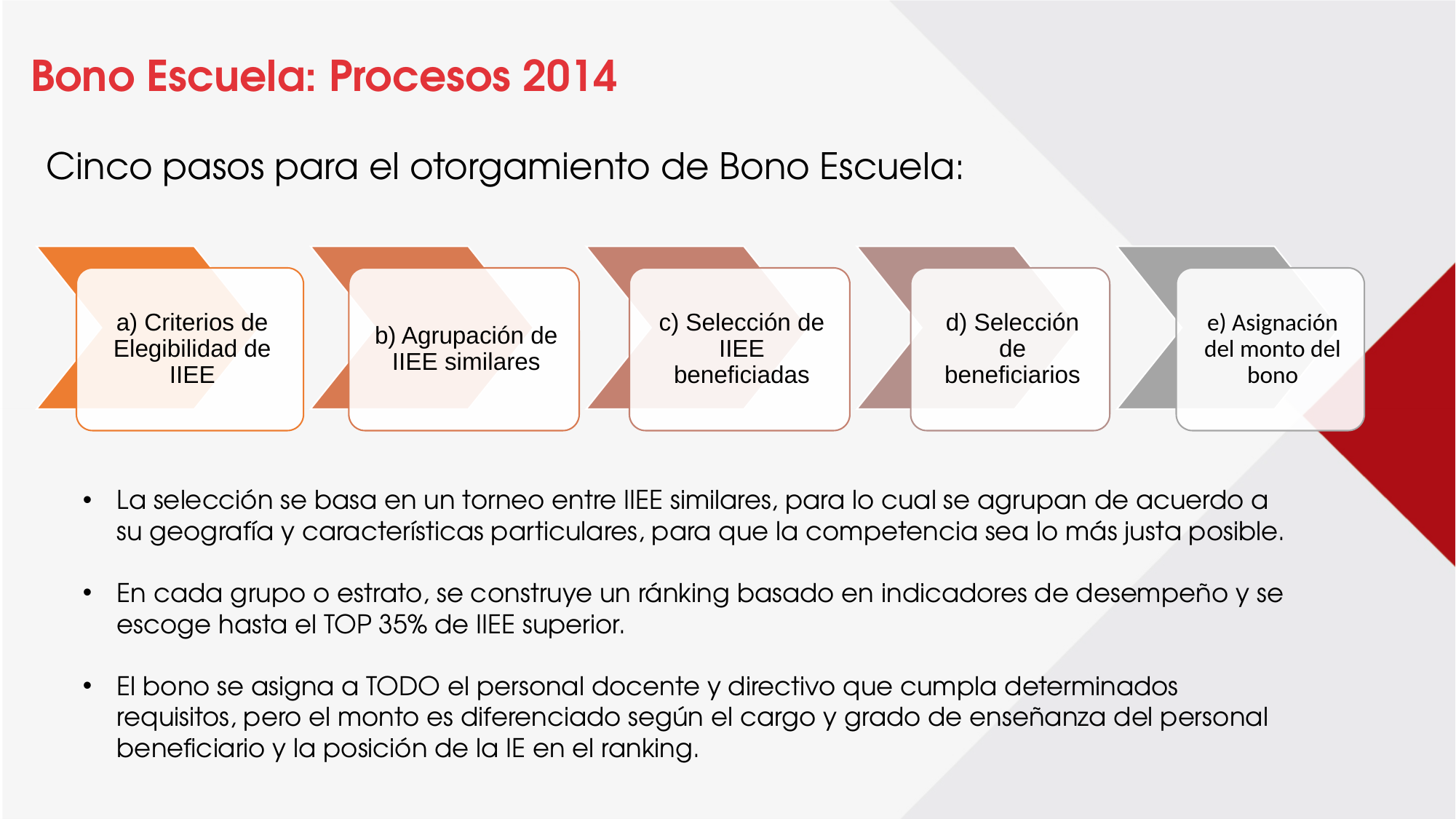

Bono Escuela: Procesos 2014
a) Criterios de Elegibilidad de IIEE
b) Agrupación de IIEE similares
c) Selección de IIEE beneficiadas
d) Selección de beneficiarios
e) Asignación del monto del bono
Cinco pasos para el otorgamiento de Bono Escuela:
La selección se basa en un torneo entre IIEE similares, para lo cual se agrupan de acuerdo a su geografía y características particulares, para que la competencia sea lo más justa posible.

En cada grupo o estrato, se construye un ránking basado en indicadores de desempeño y se escoge hasta el TOP 35% de IIEE superior.

El bono se asigna a TODO el personal docente y directivo que cumpla determinados requisitos, pero el monto es diferenciado según el cargo y grado de enseñanza del personal beneficiario y la posición de la IE en el ranking.